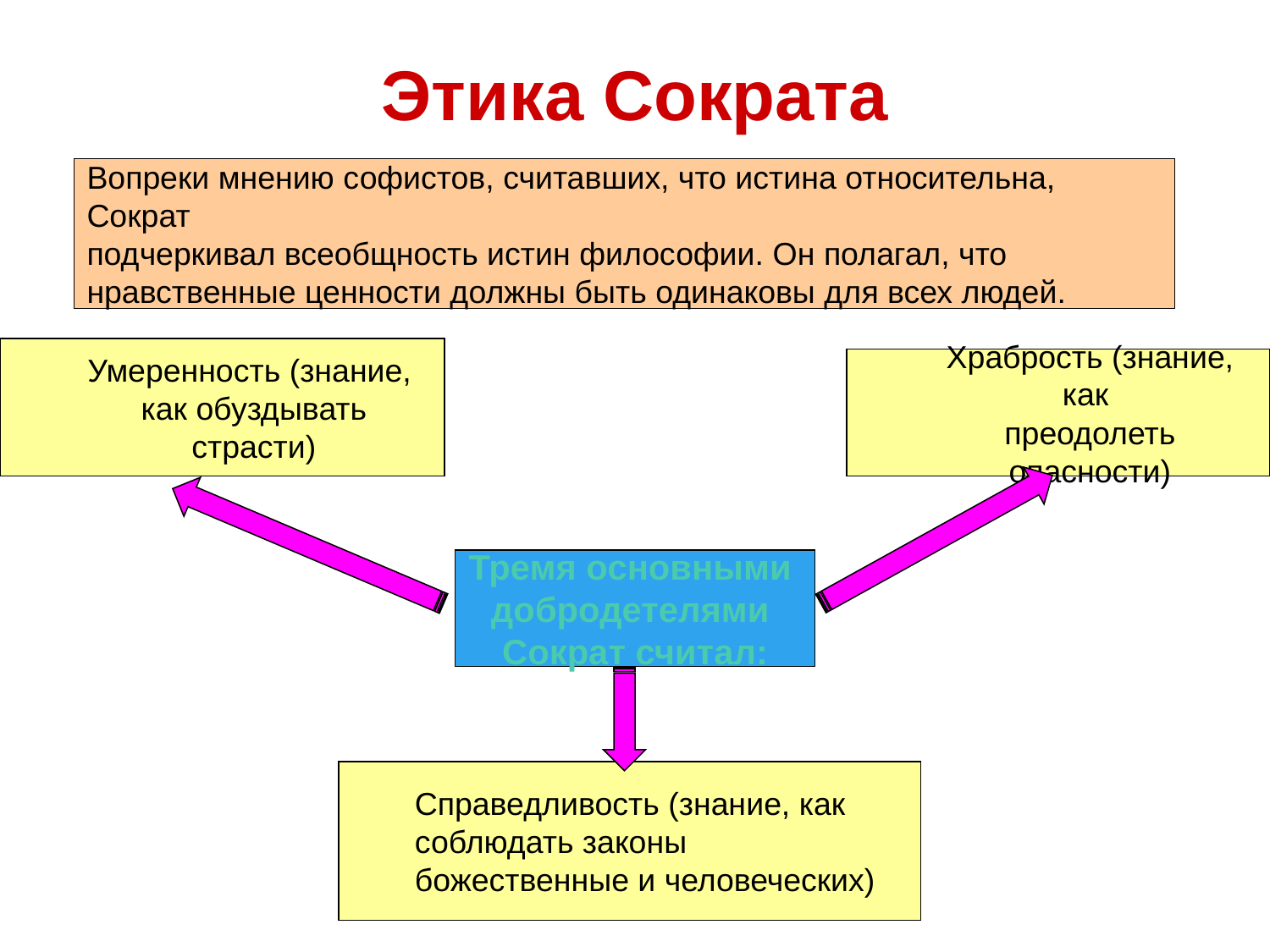

# Этика Сократа

Вопреки мнению софистов, считавших, что истина относительна, Сократ
подчеркивал всеобщность истин философии. Он полагал, что
нравственные ценности должны быть одинаковы для всех людей.

Умеренность (знание,
как обуздывать страсти)
Храбрость (знание, как
преодолеть опасности)

Тремя основными
добродетелями
Сократ считал:

Справедливость (знание, как
соблюдать законы
божественные и человеческих)